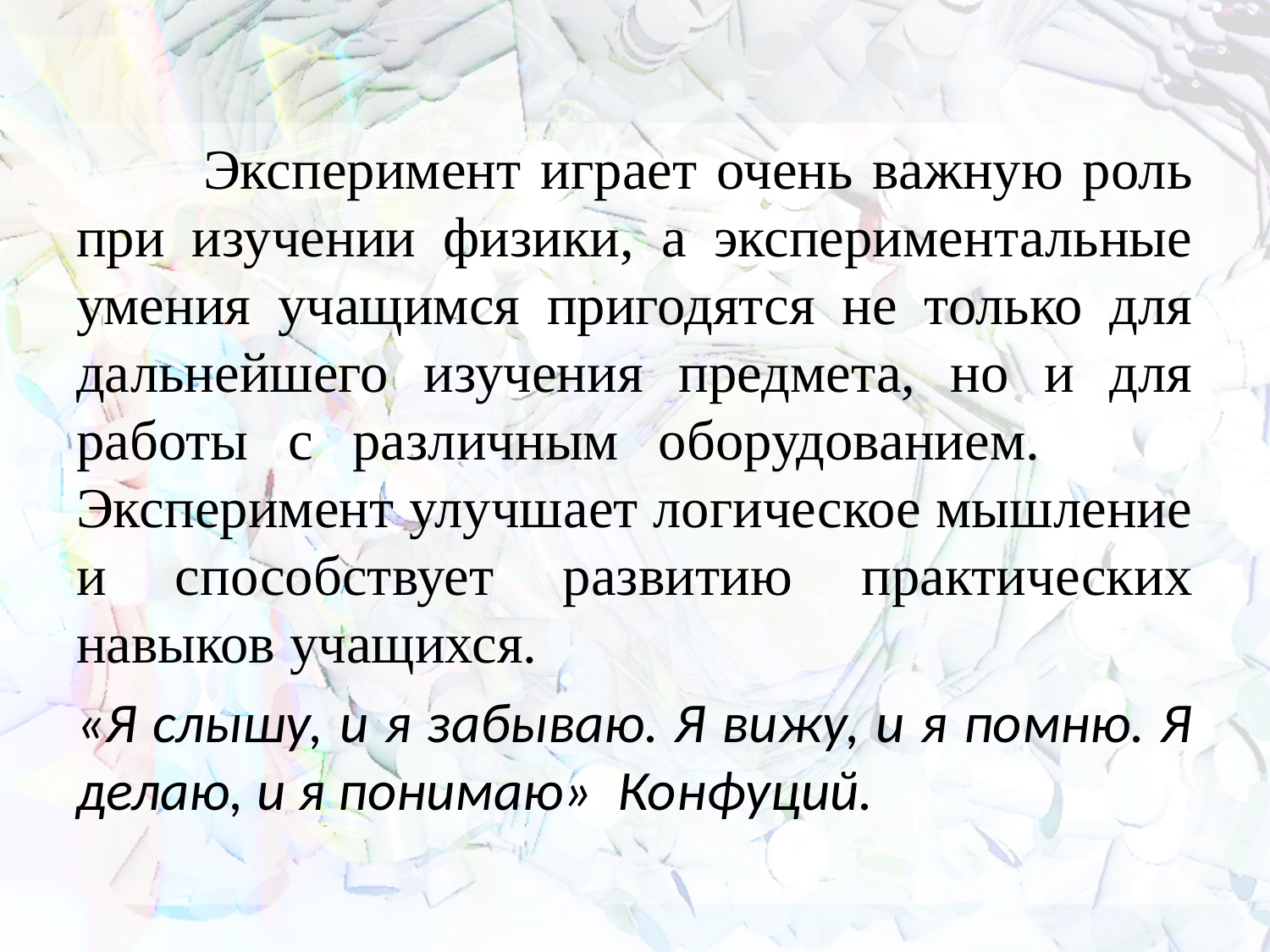

Эксперимент играет очень важную роль при изучении физики, а экспериментальные умения учащимся пригодятся не только для дальнейшего изучения предмета, но и для работы с различным оборудованием. 	Эксперимент улучшает логическое мышление и способствует развитию практических навыков учащихся.
«Я слышу, и я забываю. Я вижу, и я помню. Я делаю, и я понимаю»  Конфуций.